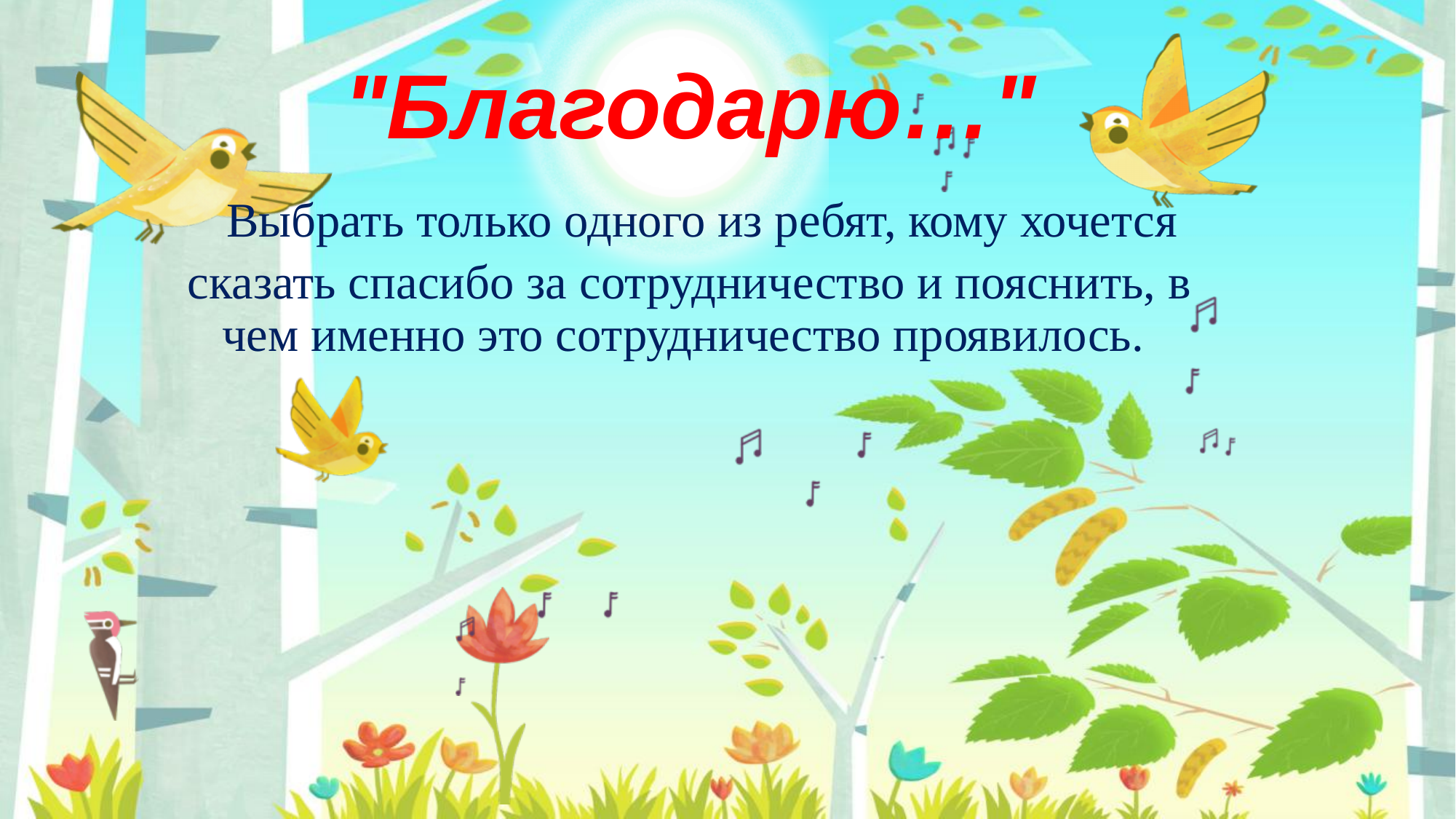

# "Благодарю…" Выбрать только одного из ребят, кому хочется сказать спасибо за сотрудничество и пояснить, в чем именно это сотрудничество проявилось.